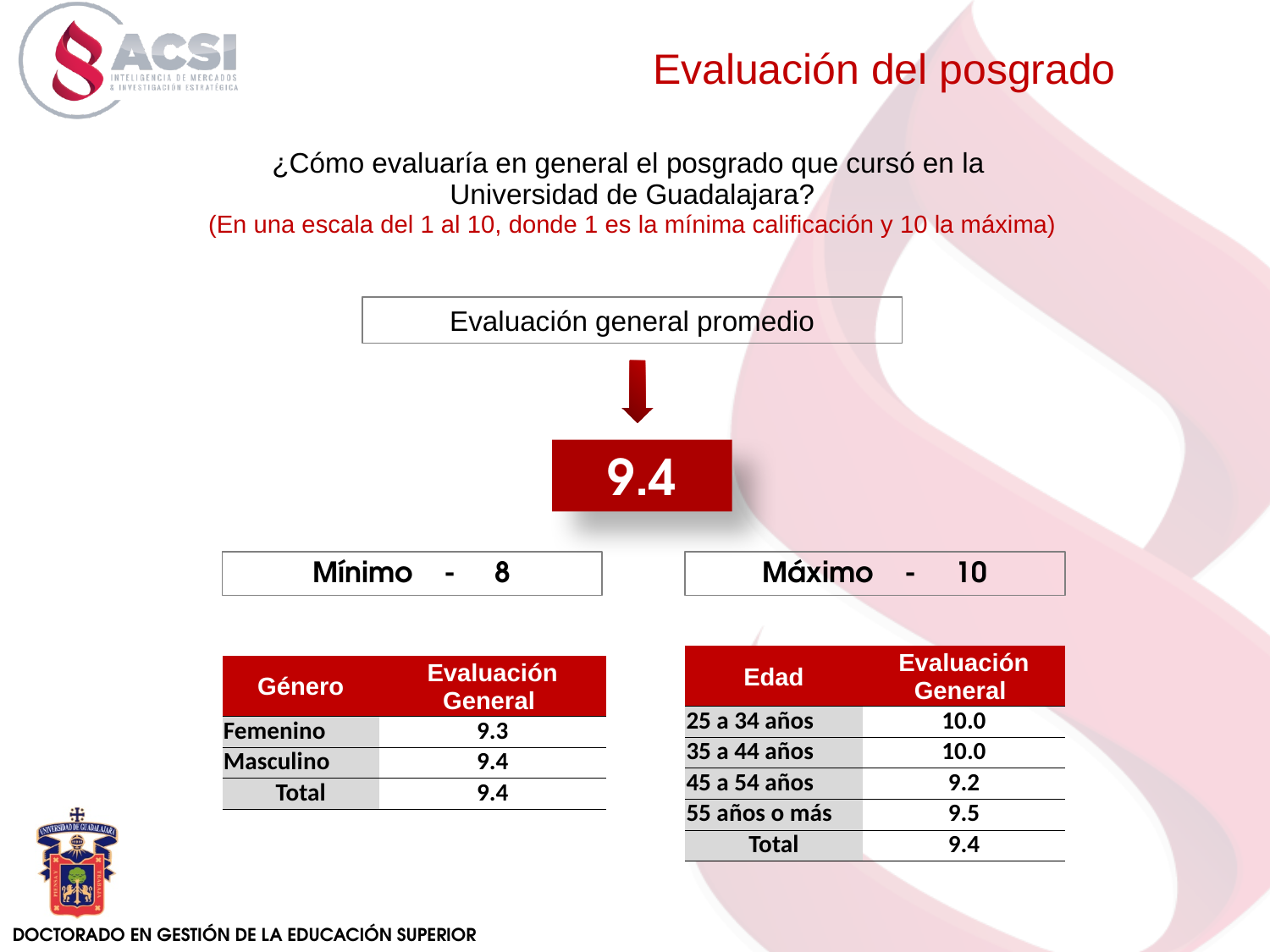

Evaluación del posgrado
¿Cómo evaluaría en general el posgrado que cursó en la
Universidad de Guadalajara?
(En una escala del 1 al 10, donde 1 es la mínima calificación y 10 la máxima)
Evaluación general promedio

9.4
Mínimo    -     8
Máximo    -     10
| Edad | Evaluación General |
| --- | --- |
| 25 a 34 años | 10.0 |
| 35 a 44 años | 10.0 |
| 45 a 54 años | 9.2 |
| 55 años o más | 9.5 |
| Total | 9.4 |
| Género | Evaluación General |
| --- | --- |
| Femenino | 9.3 |
| Masculino | 9.4 |
| Total | 9.4 |